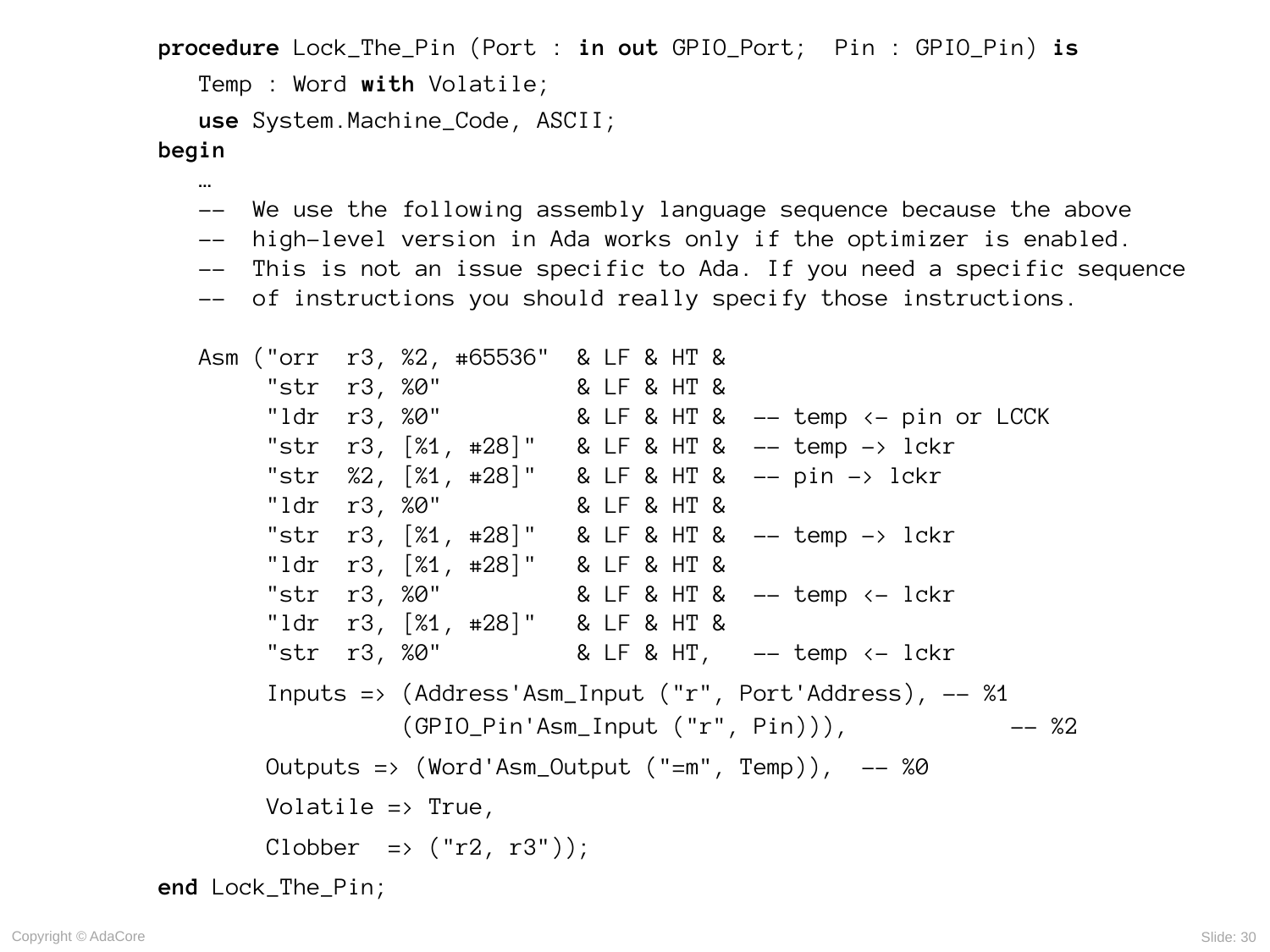

procedure Lock_The_Pin (Port : in out GPIO_Port;  Pin : GPIO_Pin) is
      Temp : Word with Volatile;
      use System.Machine_Code, ASCII;
   begin
      …
      --  We use the following assembly language sequence because the above
      --  high-level version in Ada works only if the optimizer is enabled.
      --  This is not an issue specific to Ada. If you need a specific sequence
      --  of instructions you should really specify those instructions.

      Asm ("orr  r3, %2, #65536"  & LF & HT &
           "str  r3, %0"          & LF & HT &
           "ldr  r3, %0"          & LF & HT &  -- temp <- pin or LCCK
           "str  r3, [%1, #28]"   & LF & HT &  -- temp -> lckr
           "str  %2, [%1, #28]"   & LF & HT &  -- pin -> lckr
           "ldr  r3, %0"          & LF & HT &
           "str  r3, [%1, #28]"   & LF & HT &  -- temp -> lckr
           "ldr  r3, [%1, #28]"   & LF & HT &
           "str  r3, %0"          & LF & HT &  -- temp <- lckr
           "ldr  r3, [%1, #28]"   & LF & HT &
           "str  r3, %0"          & LF & HT,   -- temp <- lckr
           Inputs => (Address'Asm_Input ("r", Port'Address), -- %1
                     (GPIO_Pin'Asm_Input ("r", Pin))),            -- %2
           Outputs => (Word'Asm_Output ("=m", Temp)),  -- %0
           Volatile => True,
           Clobber  => ("r2, r3"));
   end Lock_The_Pin;